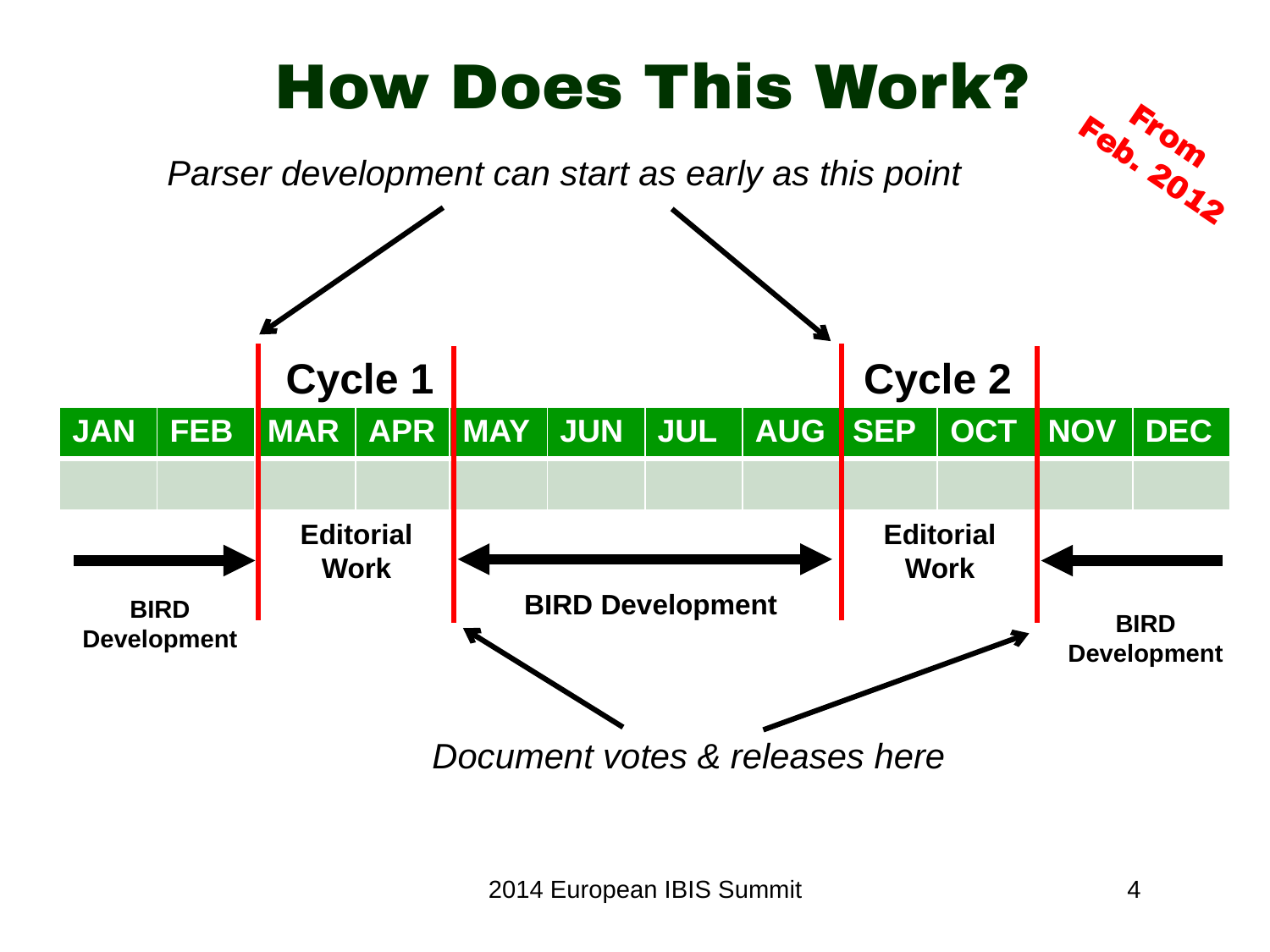

# How Does This Work?
From
Feb. 2012
Parser development can start as early as this point
Cycle 1
Cycle 2
| JAN | FEB | MAR | APR | MAY | JUN | JUL | AUG | SEP | OCT | NOV | DEC |
| --- | --- | --- | --- | --- | --- | --- | --- | --- | --- | --- | --- |
|  |  |  |  |  |  |  |  |  |  |  |  |
Editorial
Work
Editorial
Work
BIRD Development
BIRD Development
BIRD Development
Document votes & releases here

2014 European IBIS Summit

4